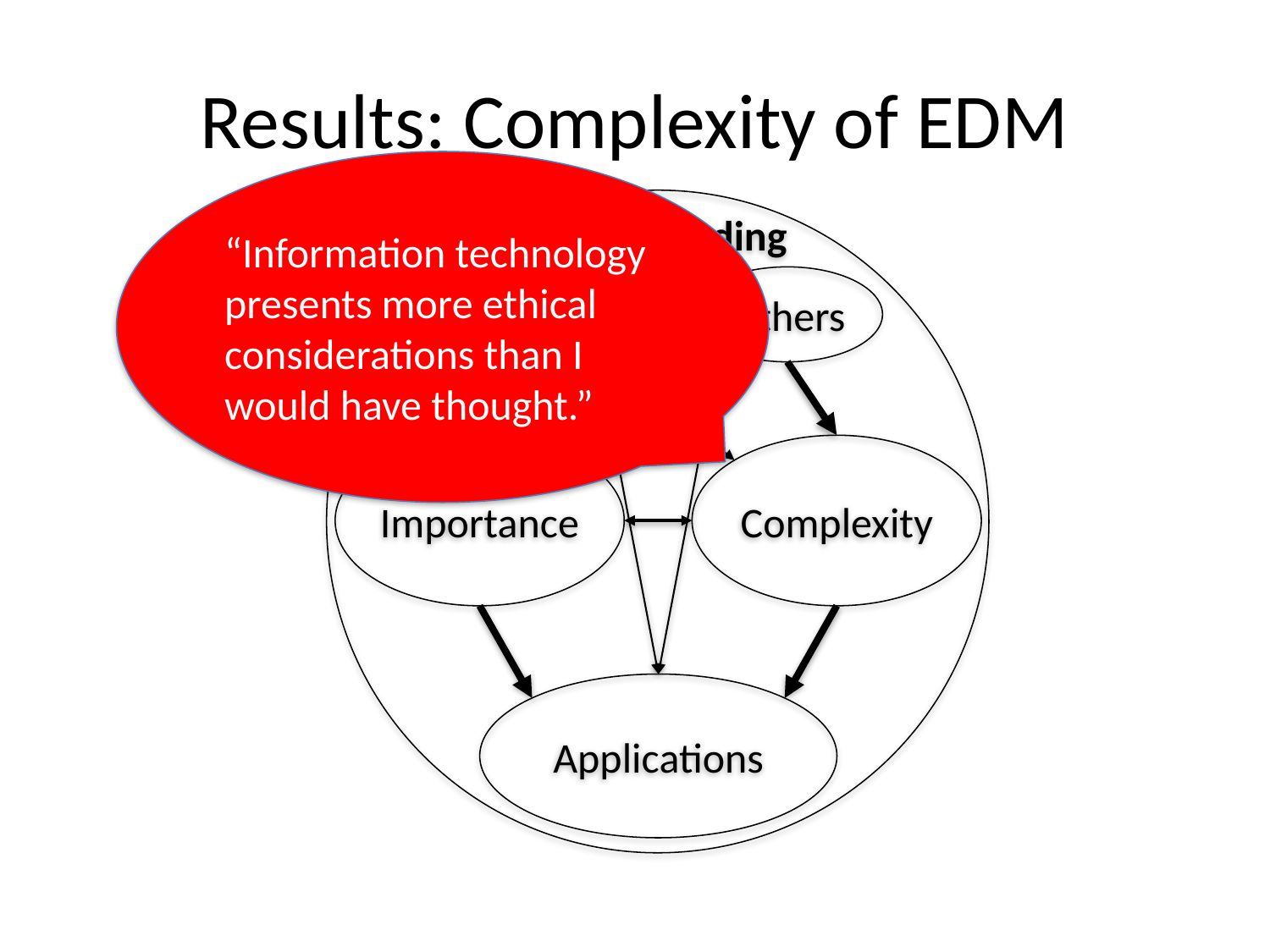

# Results: Complexity of EDM
“Information technology presents more ethical considerations than I would have thought.”
Understanding

Self
Others
Importance
Complexity
Applications